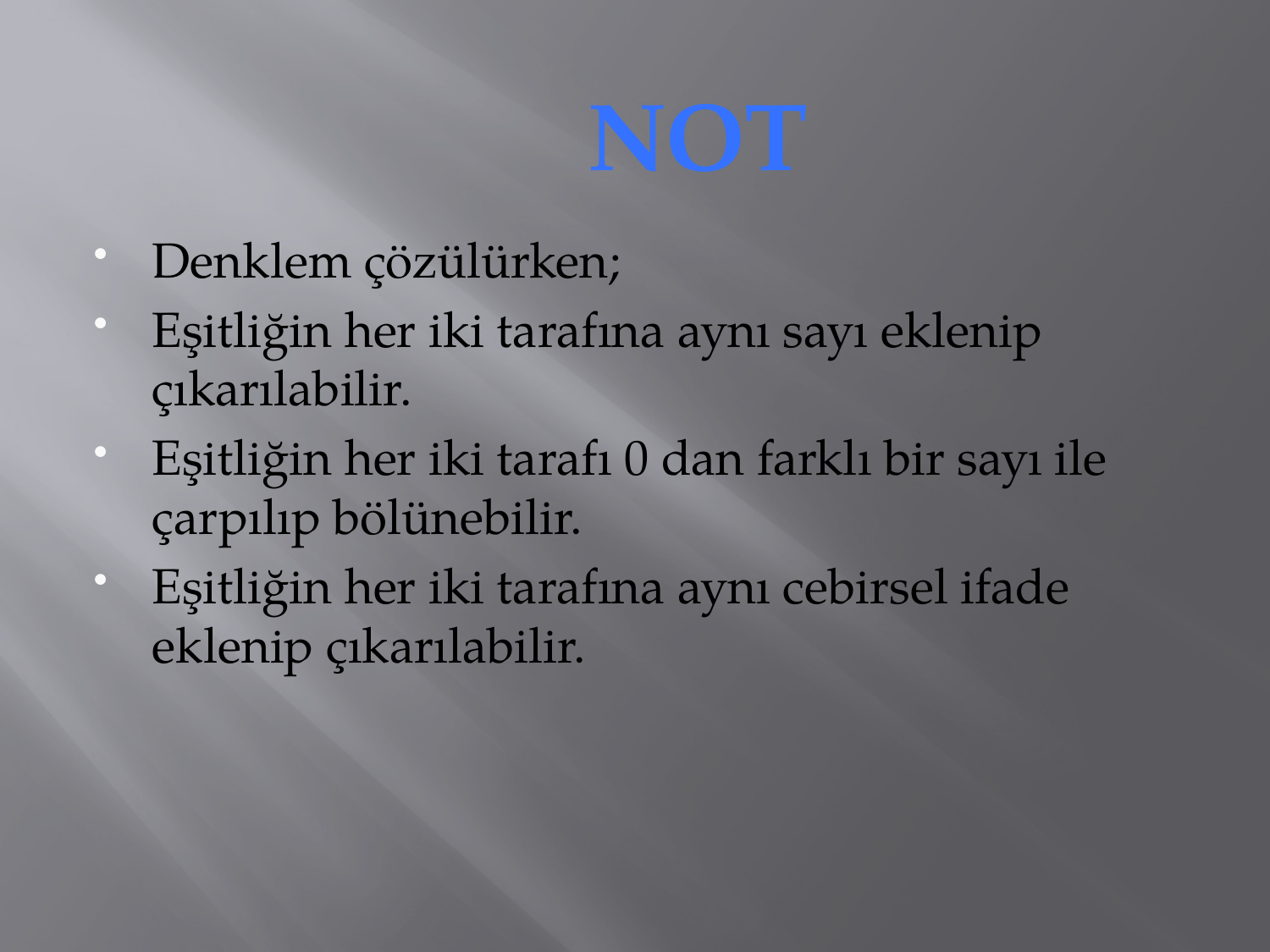

#
not
Denklem çözülürken;
Eşitliğin her iki tarafına aynı sayı eklenip çıkarılabilir.
Eşitliğin her iki tarafı 0 dan farklı bir sayı ile çarpılıp bölünebilir.
Eşitliğin her iki tarafına aynı cebirsel ifade eklenip çıkarılabilir.